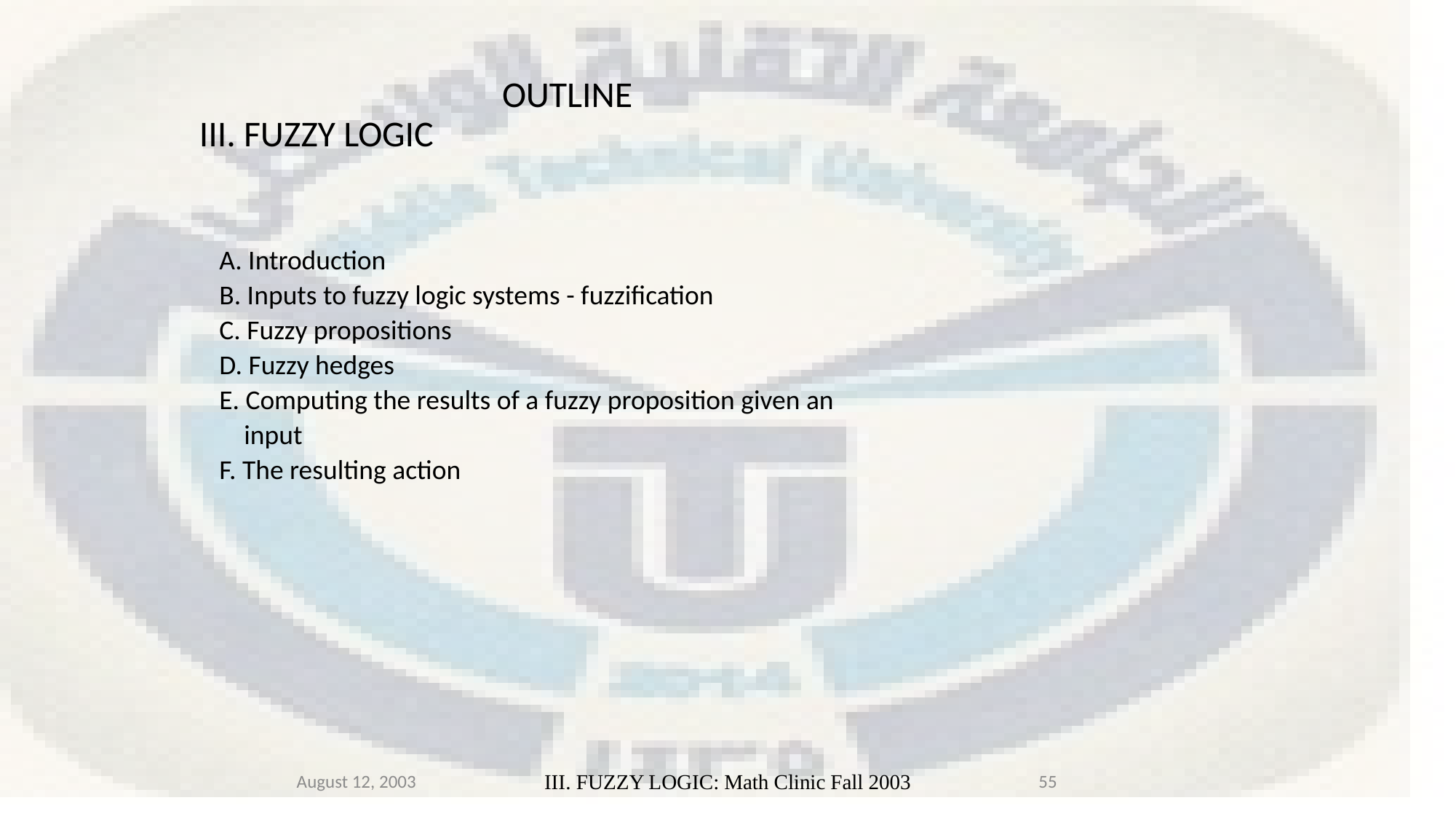

# OUTLINE III. FUZZY LOGIC

   A. Introduction
   B. Inputs to fuzzy logic systems - fuzzification
   C. Fuzzy propositions
   D. Fuzzy hedges
   E. Computing the results of a fuzzy proposition given an
       input
   F. The resulting action

August 12, 2003
III. FUZZY LOGIC: Math Clinic Fall 2003
55